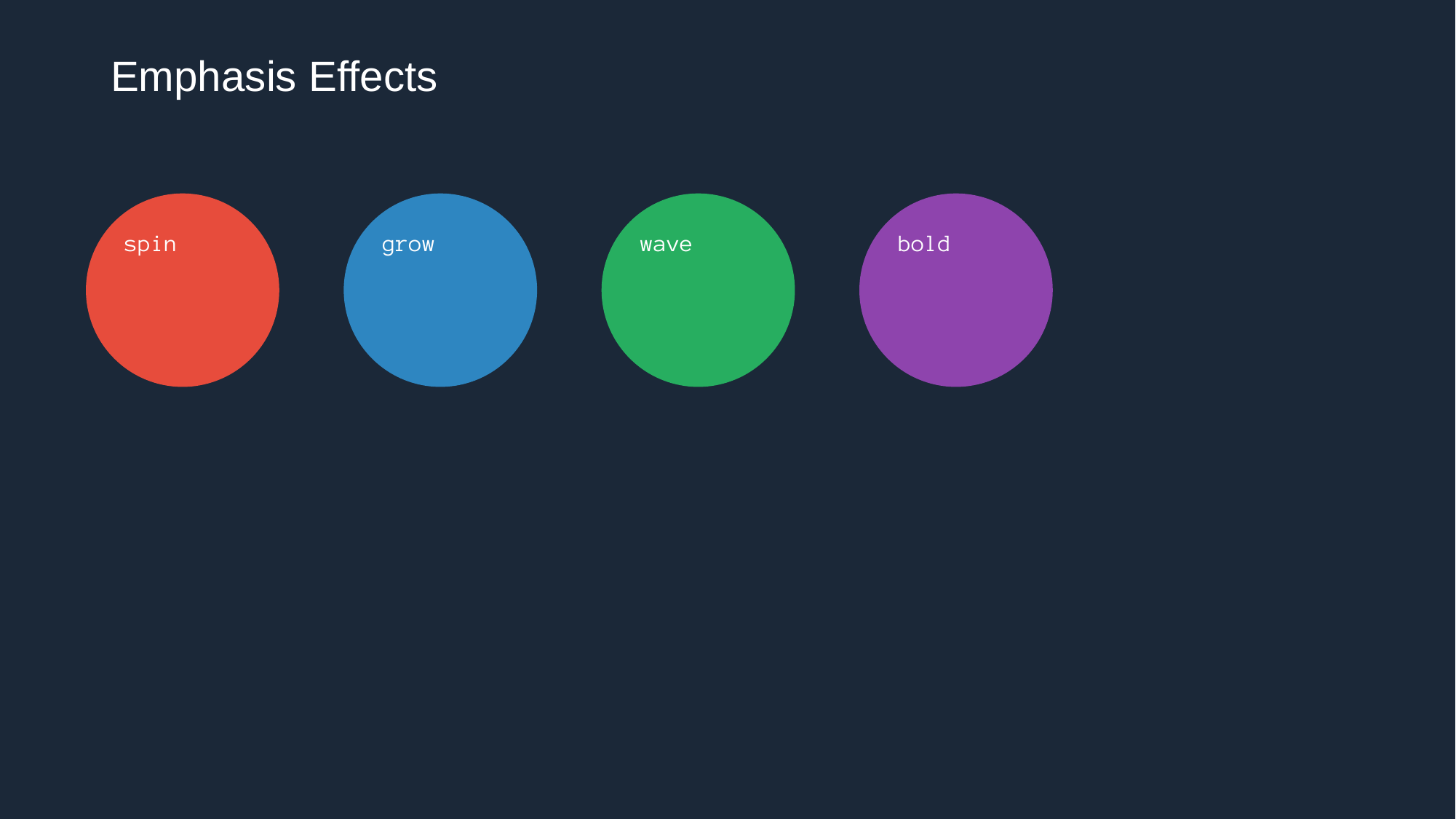

# Emphasis Effects
spin
grow
wave
bold